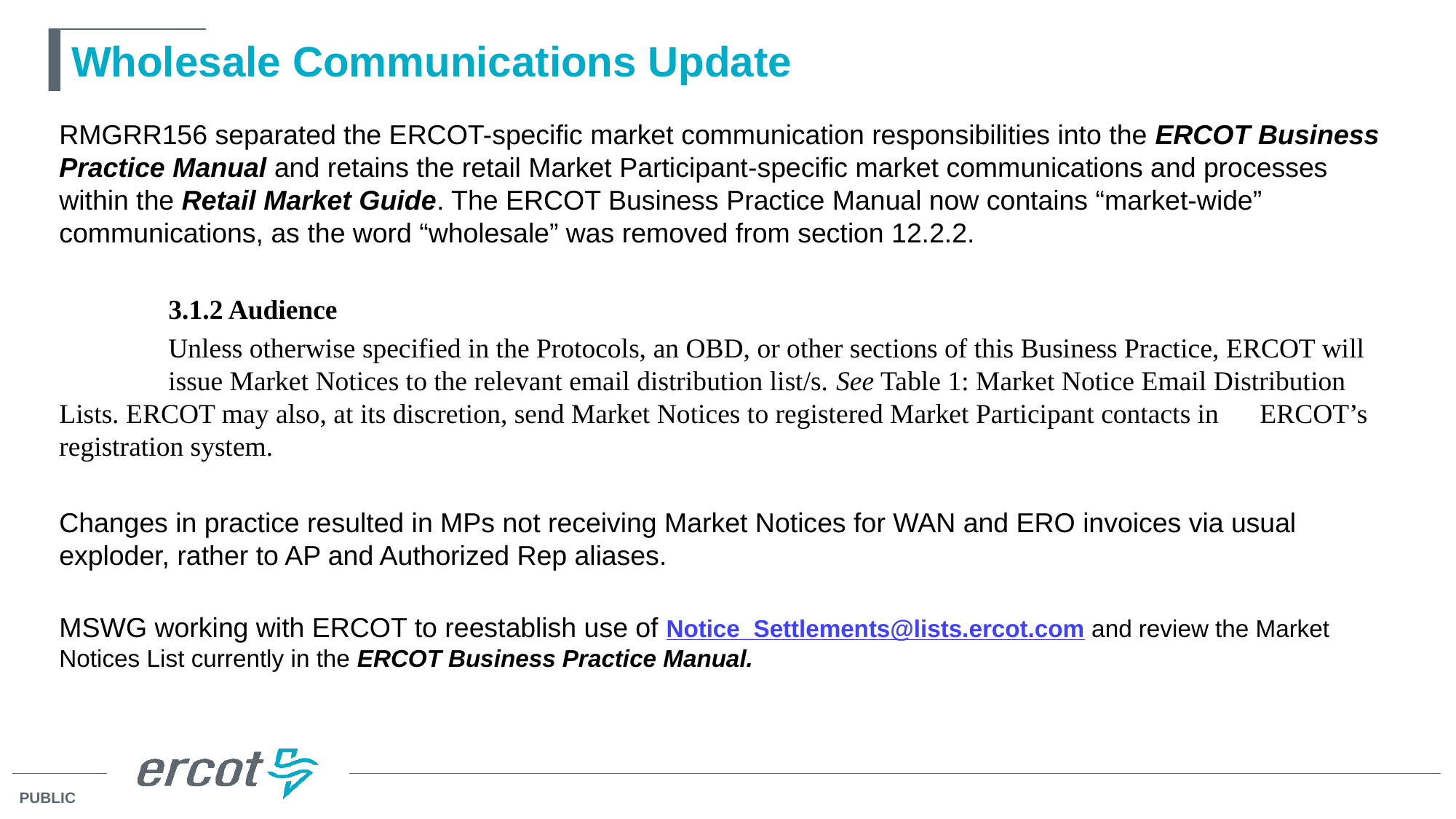

# Wholesale Communications Update
RMGRR156 separated the ERCOT-specific market communication responsibilities into the ERCOT Business Practice Manual and retains the retail Market Participant-specific market communications and processes within the Retail Market Guide. The ERCOT Business Practice Manual now contains “market-wide” communications, as the word “wholesale” was removed from section 12.2.2.

	3.1.2 Audience
	Unless otherwise specified in the Protocols, an OBD, or other sections of this Business Practice, ERCOT will 	issue Market Notices to the relevant email distribution list/s. See Table 1: Market Notice Email Distribution 	Lists. ERCOT may also, at its discretion, send Market Notices to registered Market Participant contacts in 	ERCOT’s registration system.

Changes in practice resulted in MPs not receiving Market Notices for WAN and ERO invoices via usual exploder, rather to AP and Authorized Rep aliases.

MSWG working with ERCOT to reestablish use of Notice_Settlements@lists.ercot.com and review the Market Notices List currently in the ERCOT Business Practice Manual.